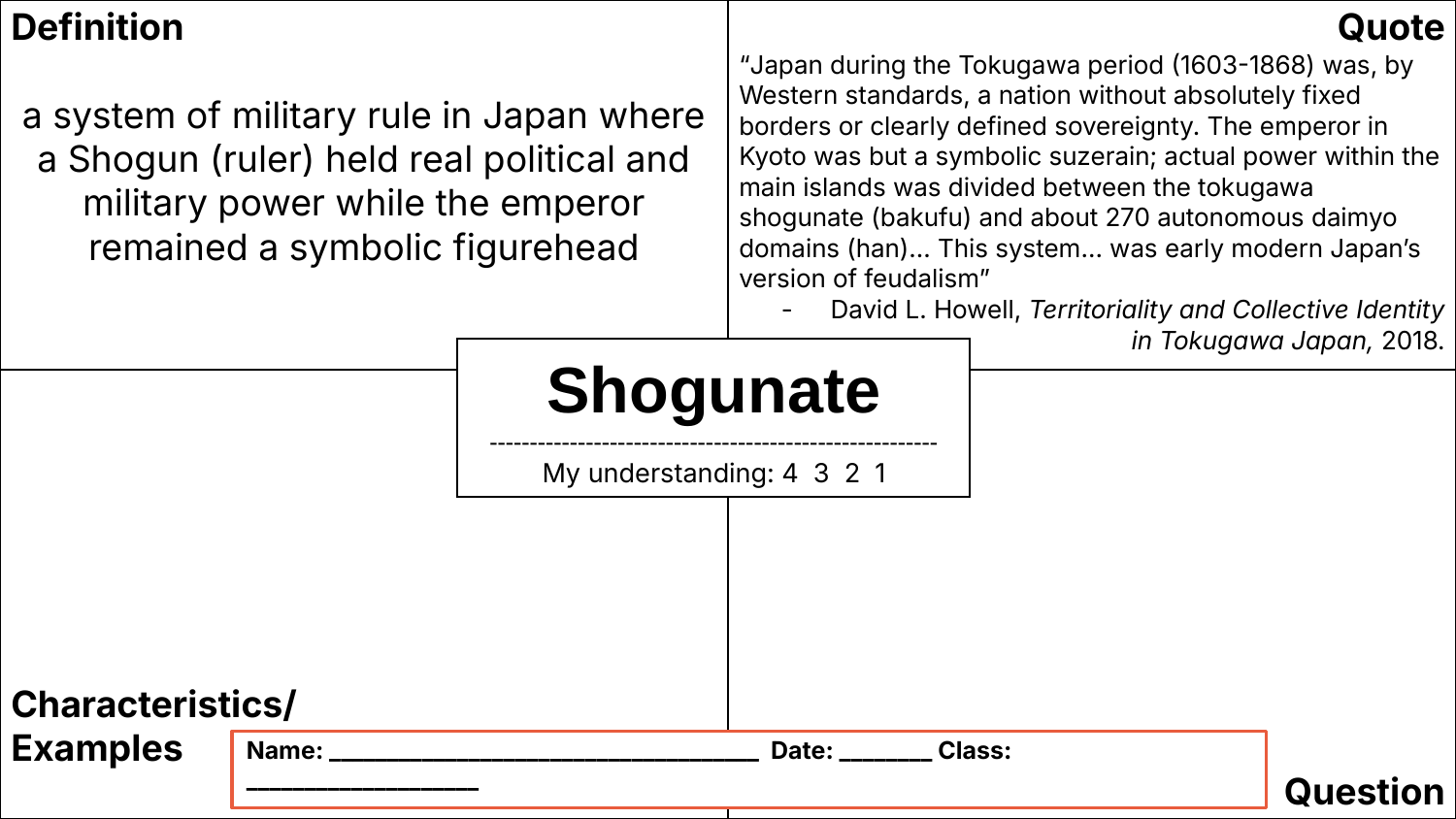

| Definition a system of military rule in Japan where a Shogun (ruler) held real political and military power while the emperor remained a symbolic figurehead | Quote “Japan during the Tokugawa period (1603-1868) was, by Western standards, a nation without absolutely fixed borders or clearly defined sovereignty. The emperor in Kyoto was but a symbolic suzerain; actual power within the main islands was divided between the tokugawa shogunate (bakufu) and about 270 autonomous daimyo domains (han)... This system… was early modern Japan’s version of feudalism” David L. Howell, Territoriality and Collective Identity in Tokugawa Japan, 2018. |
| --- | --- |
| Characteristics/ Examples | Question |
Shogunate
--------------------------------------------------------
My understanding: 4  3  2  1
Name: _____________________________________  Date: ________ Class: ____________________